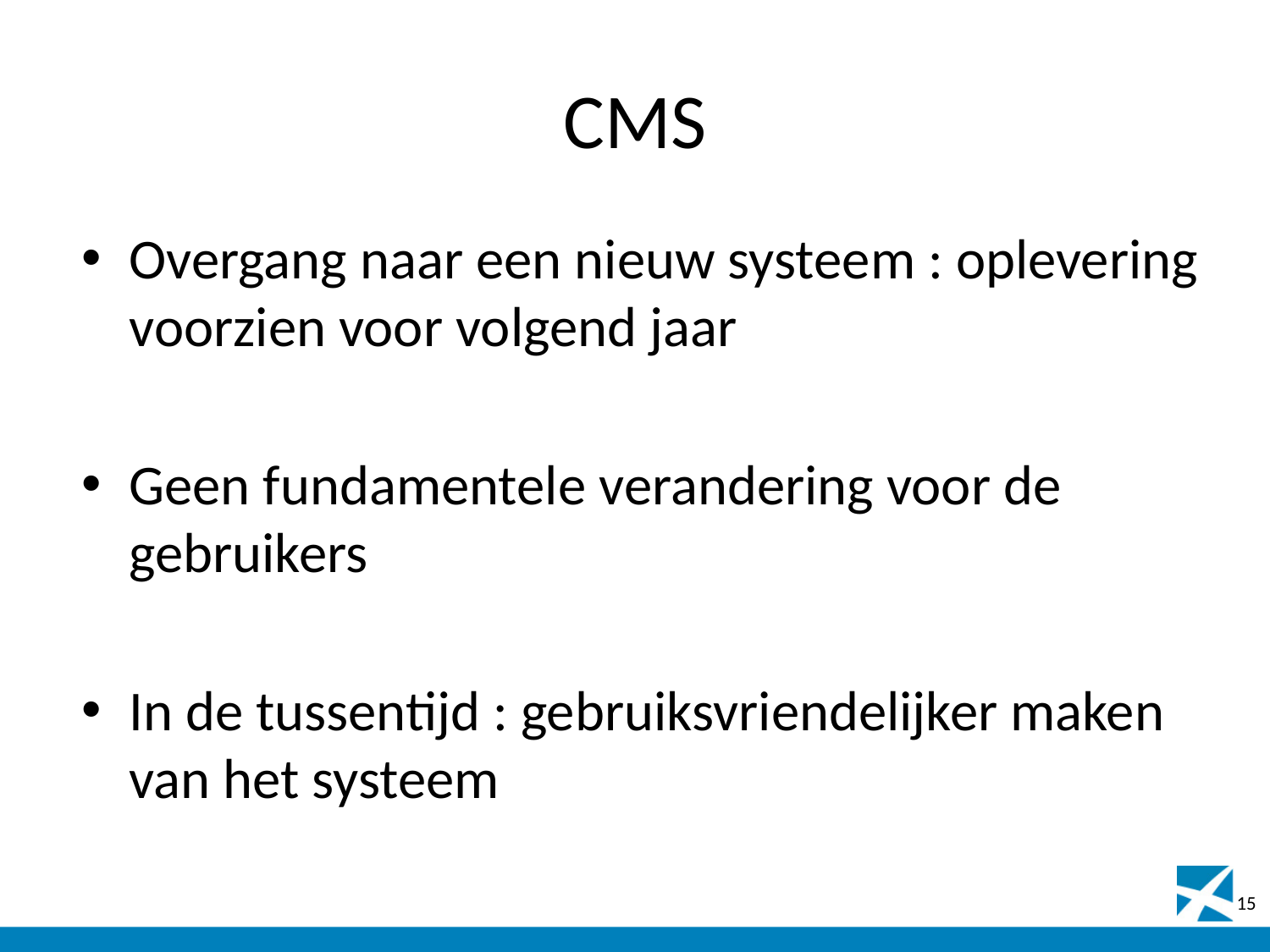

# CMS
Overgang naar een nieuw systeem : oplevering voorzien voor volgend jaar

Geen fundamentele verandering voor de gebruikers

In de tussentijd : gebruiksvriendelijker maken van het systeem